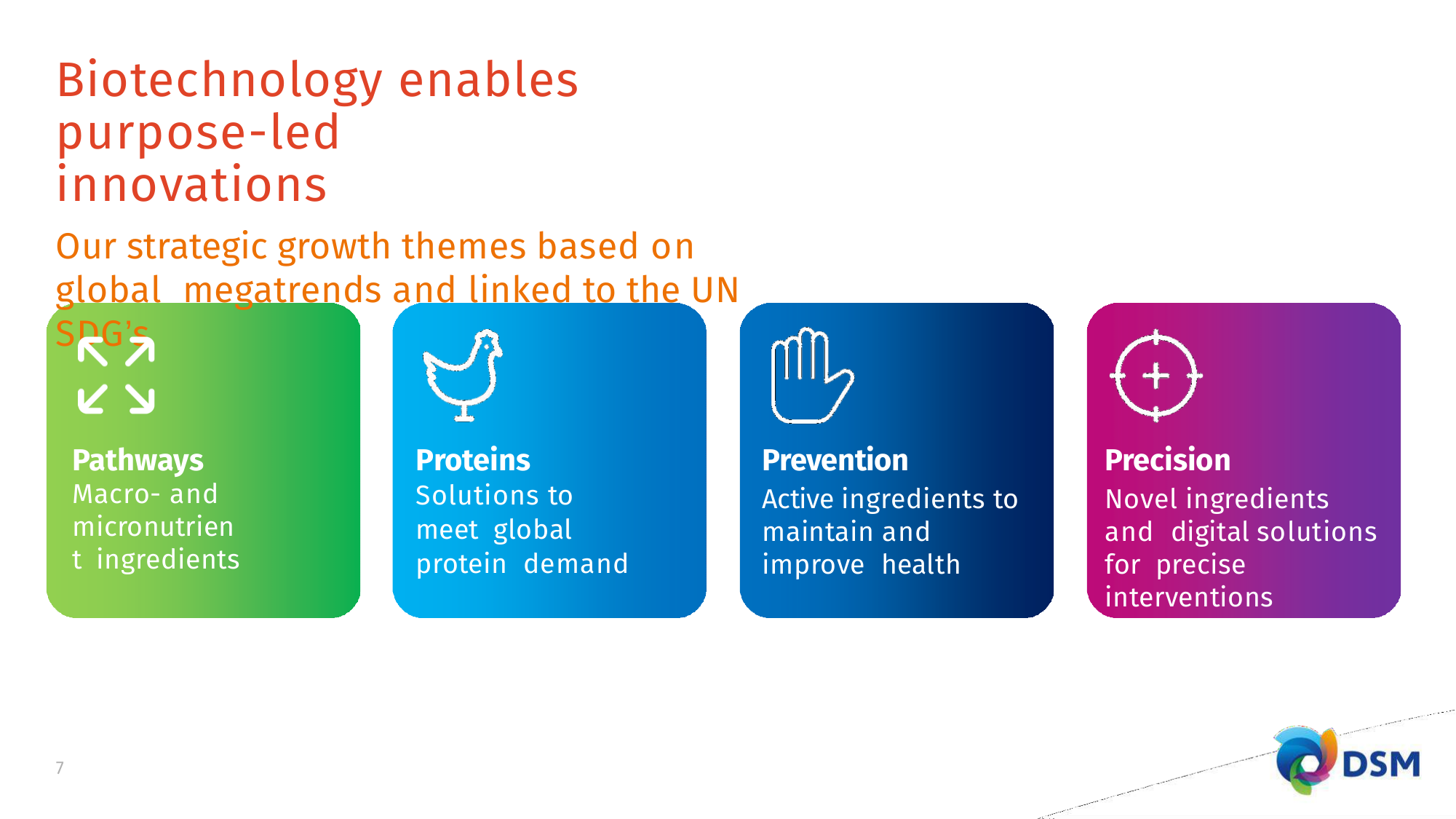

# Biotechnology enables  purpose-led innovations
Our strategic growth themes based on global  megatrends and linked to the UN SDG’s

Proteins  Solutions to meet  global protein  demand
Prevention
Active ingredients to  maintain and improve  health
Precision
Novel ingredients and  digital solutions for  precise interventions
Pathways  Macro- and  micronutrient  ingredients
7